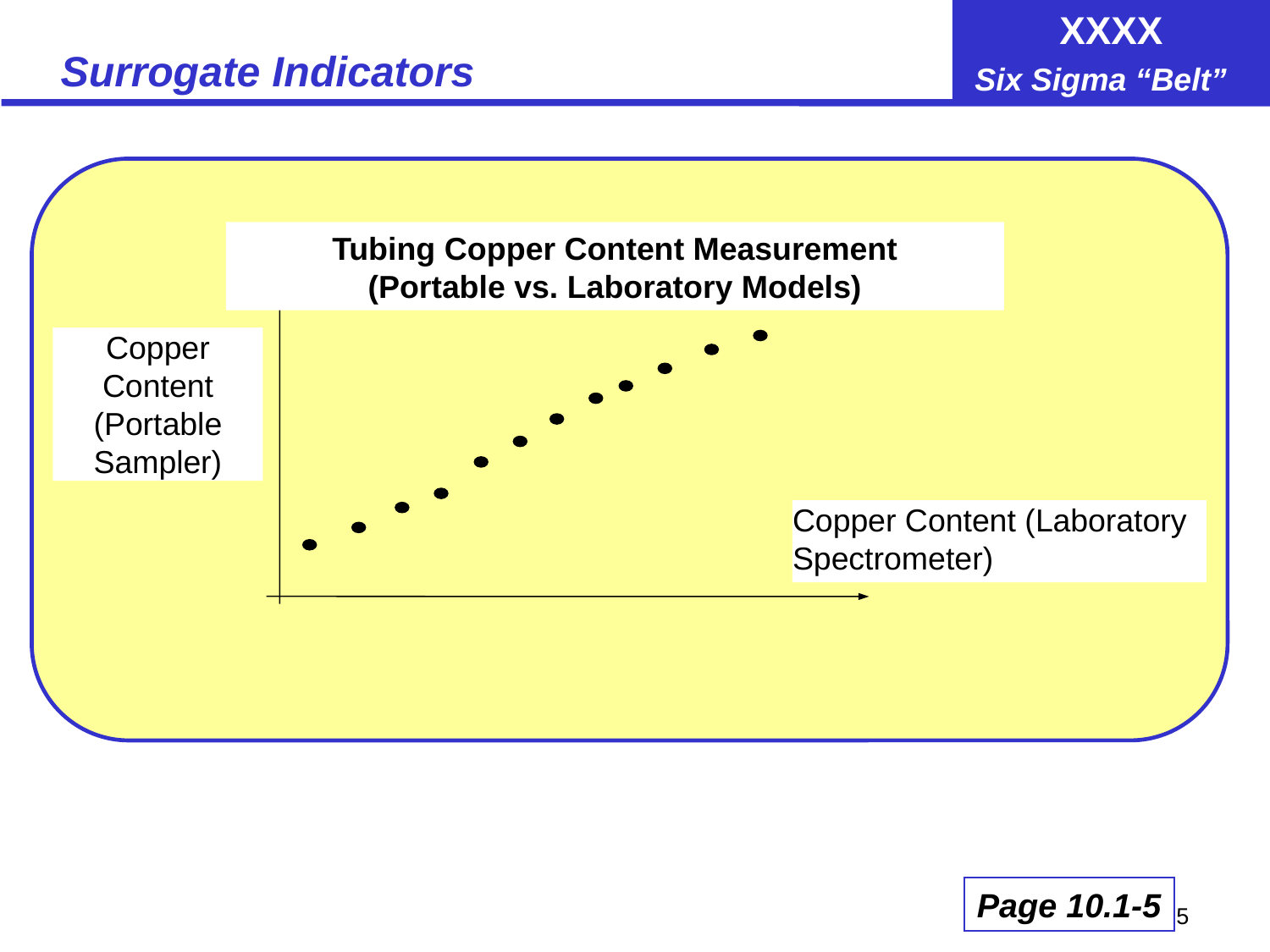

# Surrogate Indicators

Tubing Copper Content Measurement
(Portable vs. Laboratory Models)

Copper Content
(Portable Sampler)

Copper Content (Laboratory Spectrometer)

Page 10.1-5